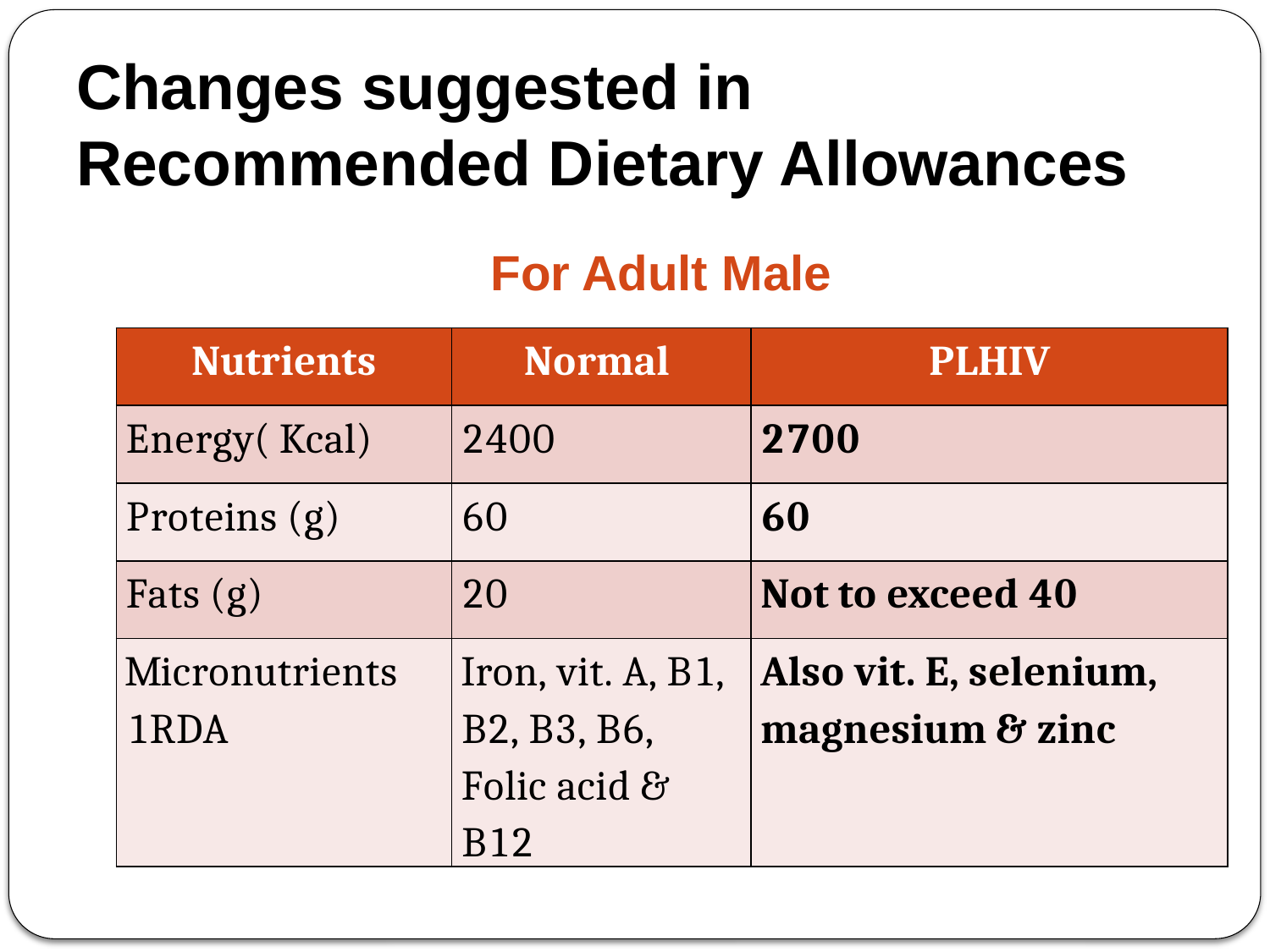

# Changes suggested in Recommended Dietary Allowances
For Adult Male
| Nutrients | Normal | PLHIV |
| --- | --- | --- |
| Energy( Kcal) | 2400 | 2700 |
| Proteins (g) | 60 | 60 |
| Fats (g) | 20 | Not to exceed 40 |
| Micronutrients 1RDA | Iron, vit. A, B1, B2, B3, B6, Folic acid & B12 | Also vit. E, selenium, magnesium & zinc |